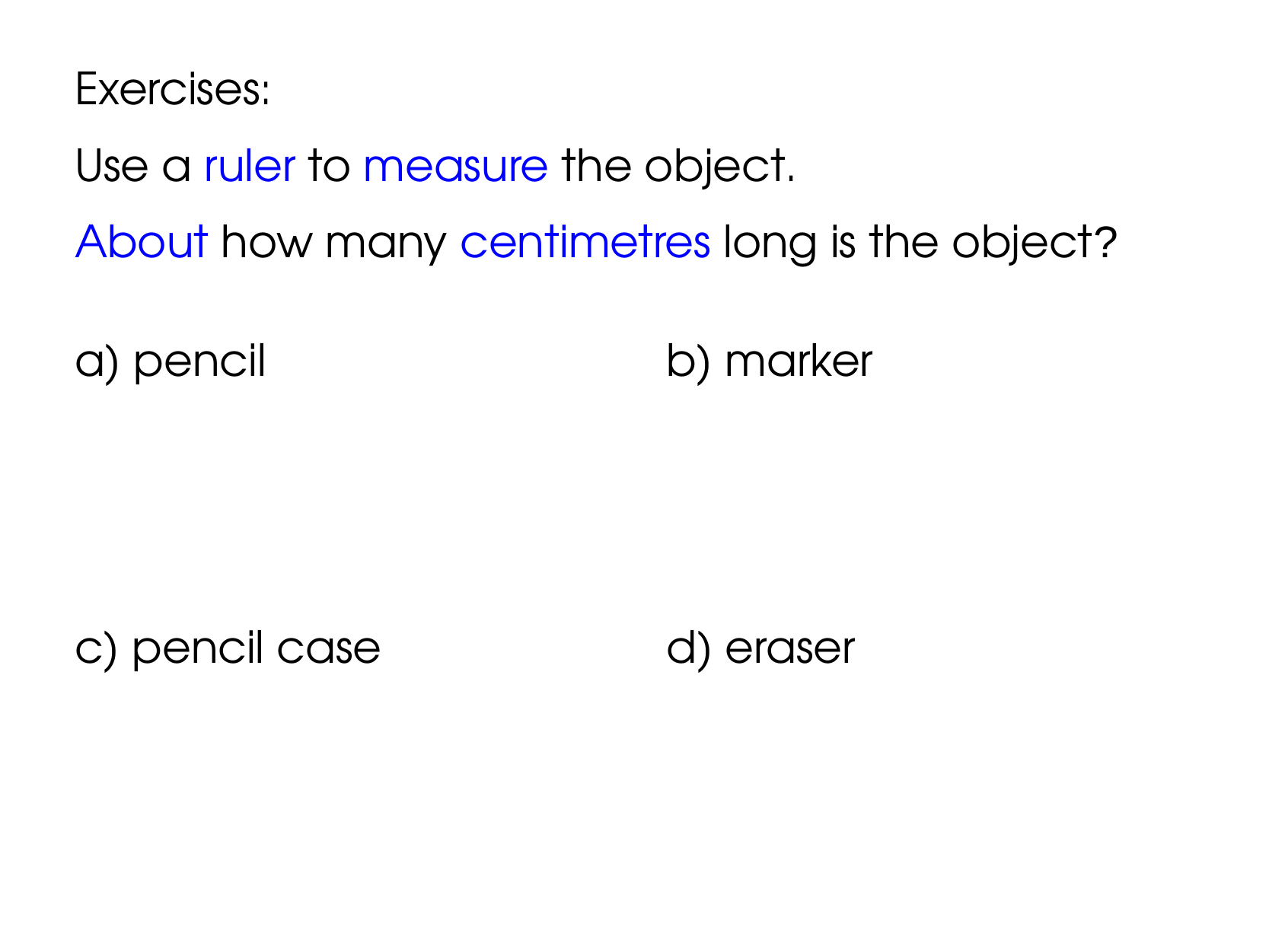

Exercises:
Use a ruler to measure the object.
About how many centimetres long is the object?
a) pencil
b) marker
c) pencil case
d) eraser